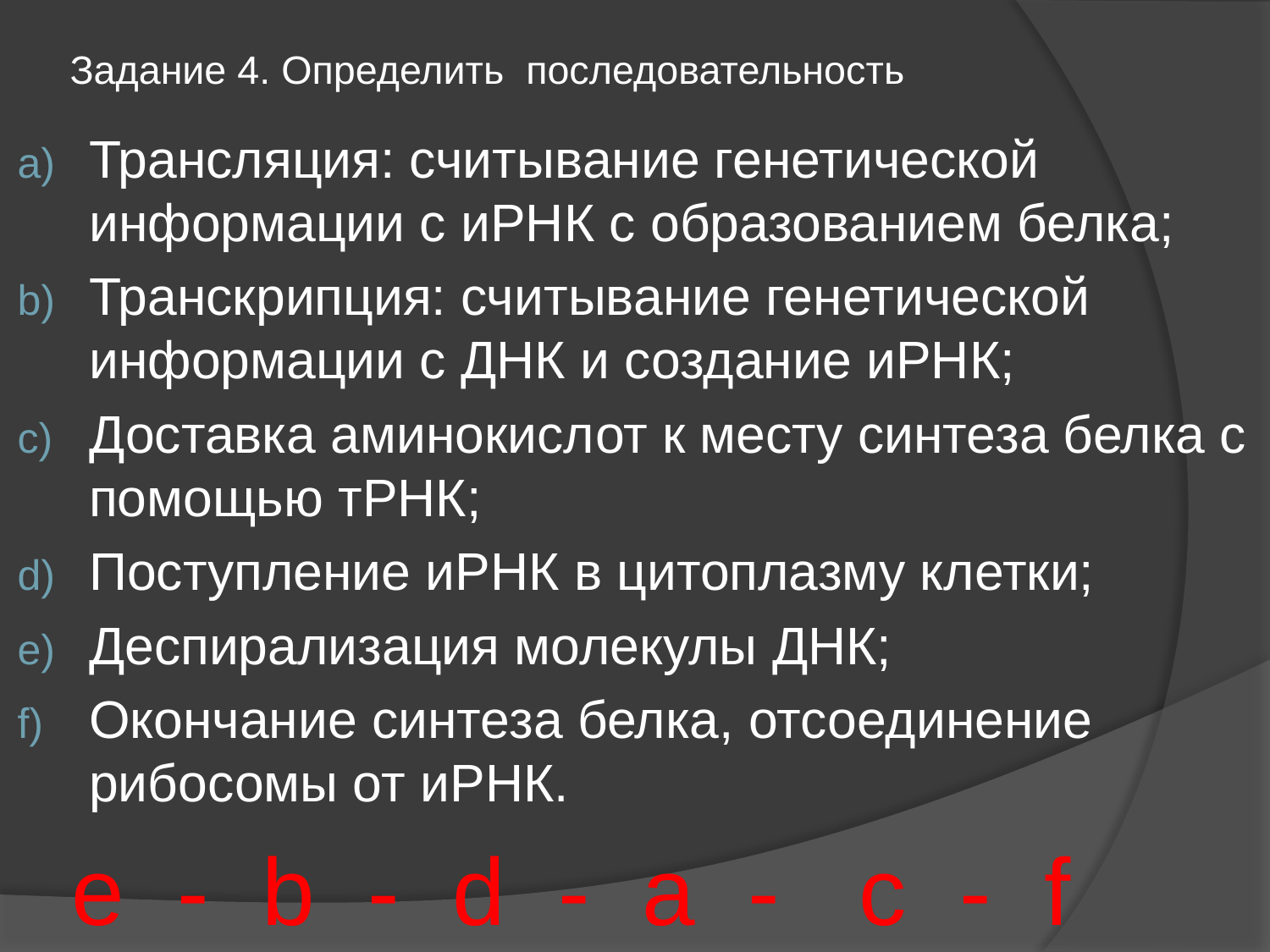

# Задание 4. Определить  последовательность
Трансляция: считывание генетической информации с иРНК с образованием белка;
Транскрипция: считывание генетической информации с ДНК и создание иРНК;
Доставка аминокислот к месту синтеза белка с помощью тРНК;
Поступление иРНК в цитоплазму клетки;
Деспирализация молекулы ДНК;
Окончание синтеза белка, отсоединение рибосомы от иРНК.
e  -  b  -  d  -  a  -   c  -  f